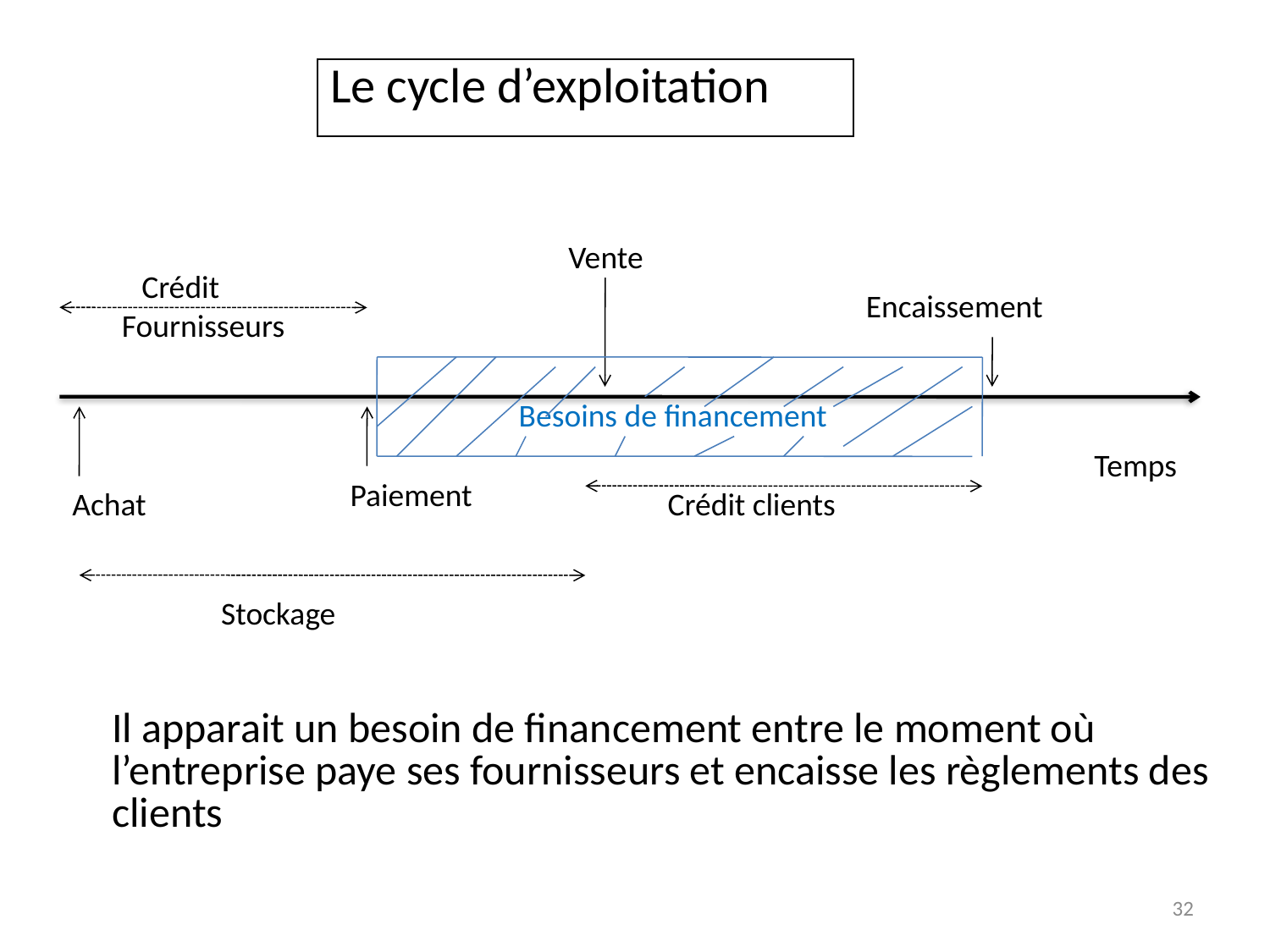

| Le cycle d’exploitation |
| --- |
| Vente |
| --- |
| Crédit |
| --- |
| Encaissement |
| --- |
| Fournisseurs |
| --- |
| Besoins de financement |
| --- |
| Temps |
| --- |
| Paiement |
| --- |
| Achat |
| --- |
| Crédit clients |
| --- |
| Stockage |
| --- |
| Il apparait un besoin de financement entre le moment où l’entreprise paye ses fournisseurs et encaisse les règlements des clients |
| --- |
32